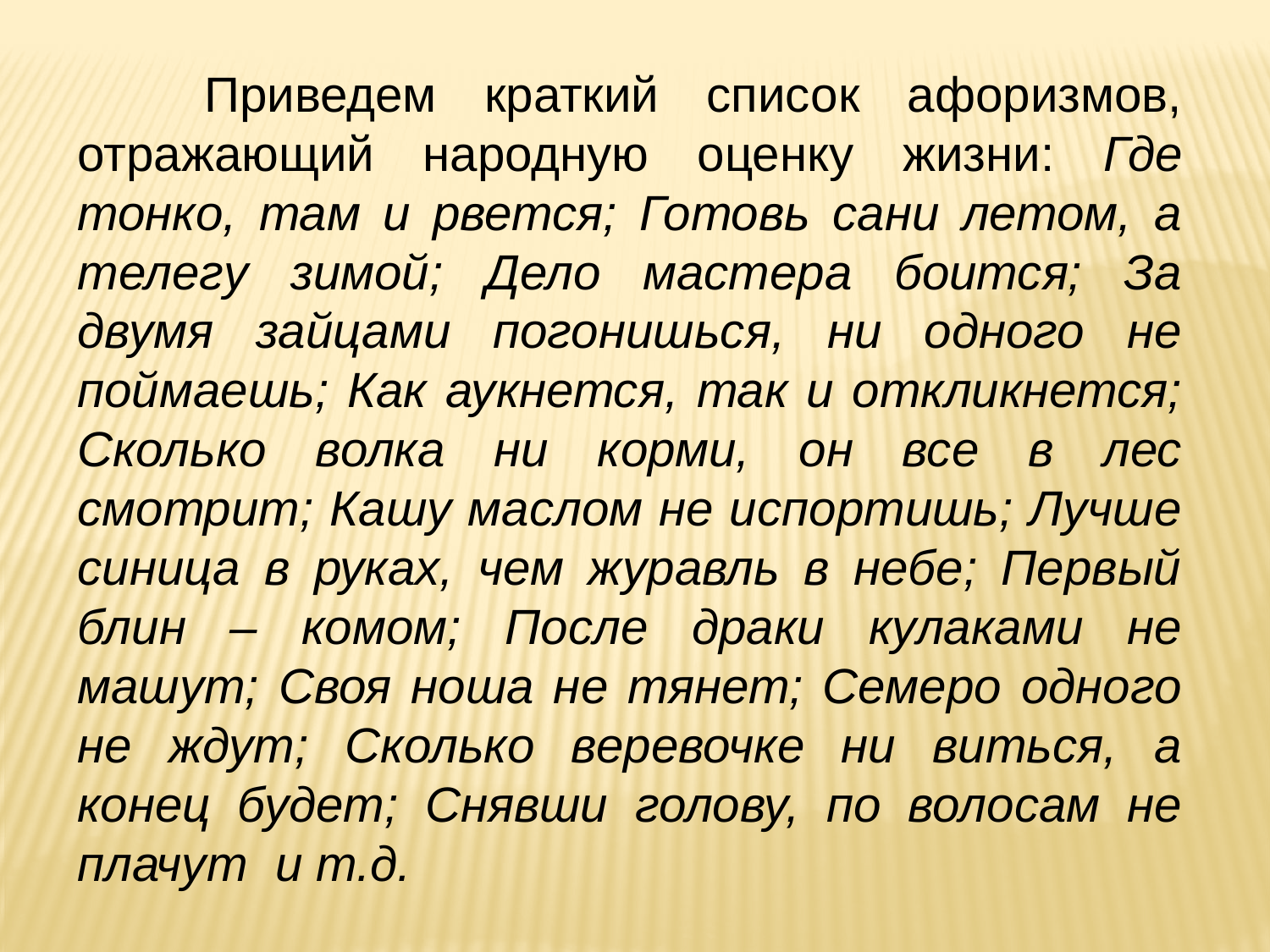

Приведем краткий список афоризмов, отражающий народную оценку жизни: Где тонко, там и рвется; Готовь сани летом, а телегу зимой; Дело мастера боится; За двумя зайцами погонишься, ни одного не поймаешь; Как аукнется, так и откликнется; Сколько волка ни корми, он все в лес смотрит; Кашу маслом не испортишь; Лучше синица в руках, чем журавль в небе; Первый блин – комом; После драки кулаками не машут; Своя ноша не тянет; Семеро одного не ждут; Сколько веревочке ни виться, а конец будет; Снявши голову, по волосам не плачут  и т.д.